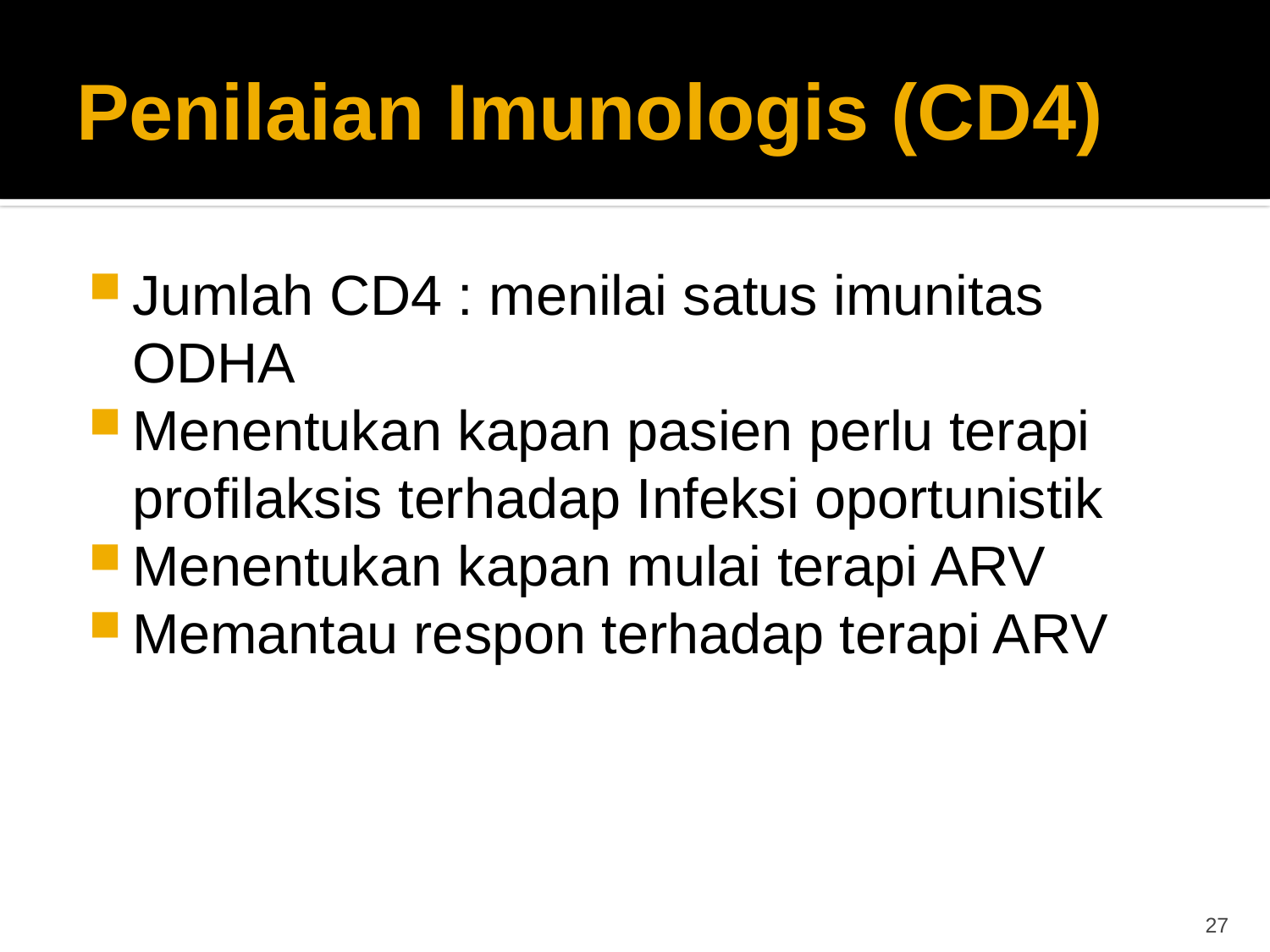

# Penilaian Imunologis (CD4)
Jumlah CD4 : menilai satus imunitas ODHA
Menentukan kapan pasien perlu terapi profilaksis terhadap Infeksi oportunistik
Menentukan kapan mulai terapi ARV
Memantau respon terhadap terapi ARV

27